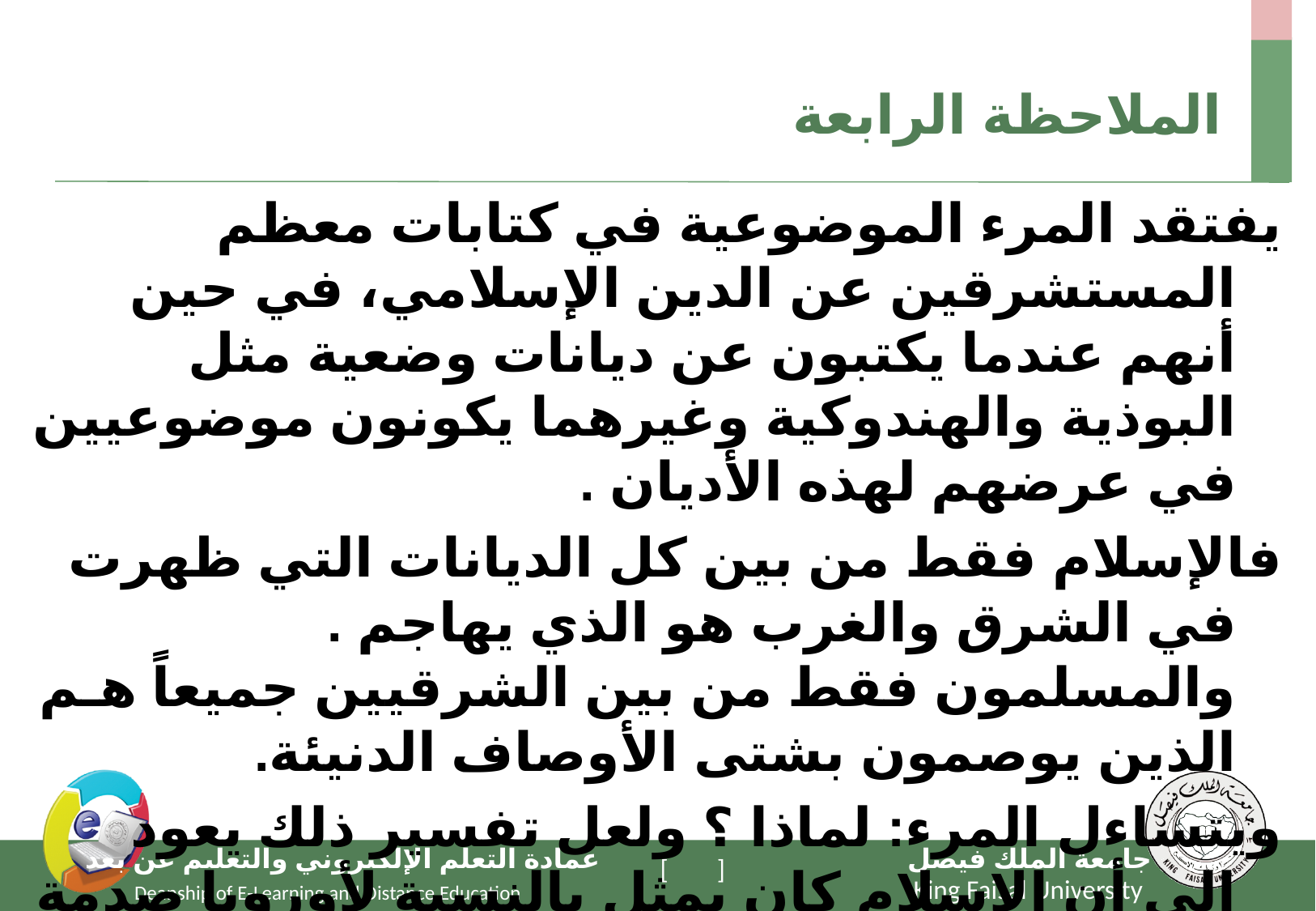

# الملاحظة الرابعة
يفتقد المرء الموضوعية في كتابات معظم المستشرقين عن الدين الإسلامي، في حين أنهم عندما يكتبون عن ديانات وضعية مثل البوذية والهندوكية وغيرهما يكونون موضوعيين في عرضهم لهذه الأديان .
فالإسلام فقط من بين كل الديانات التي ظهرت في الشرق والغرب هو الذي يهاجم . والمسلمون فقط من بين الشرقيين جميعاً هـم الذين يوصمون بشتى الأوصاف الدنيئة.
ويتساءل المرء: لماذا ؟ ولعل تفسير ذلك يعود إلى أن الإسلام كان يمثل بالنسبة لأوروبا صدمة مستمرة. فقد كان الخوف من الإسلام هو القاعدة. وحتى نهاية القرن السابع عشر كان (الخطر العثماني) رابضاً عند حدود أوروبا ويمثل ـ في اعتقادهم ـ تهديداً مستمراً بالنسبة للمدنية النصرانية كلها .